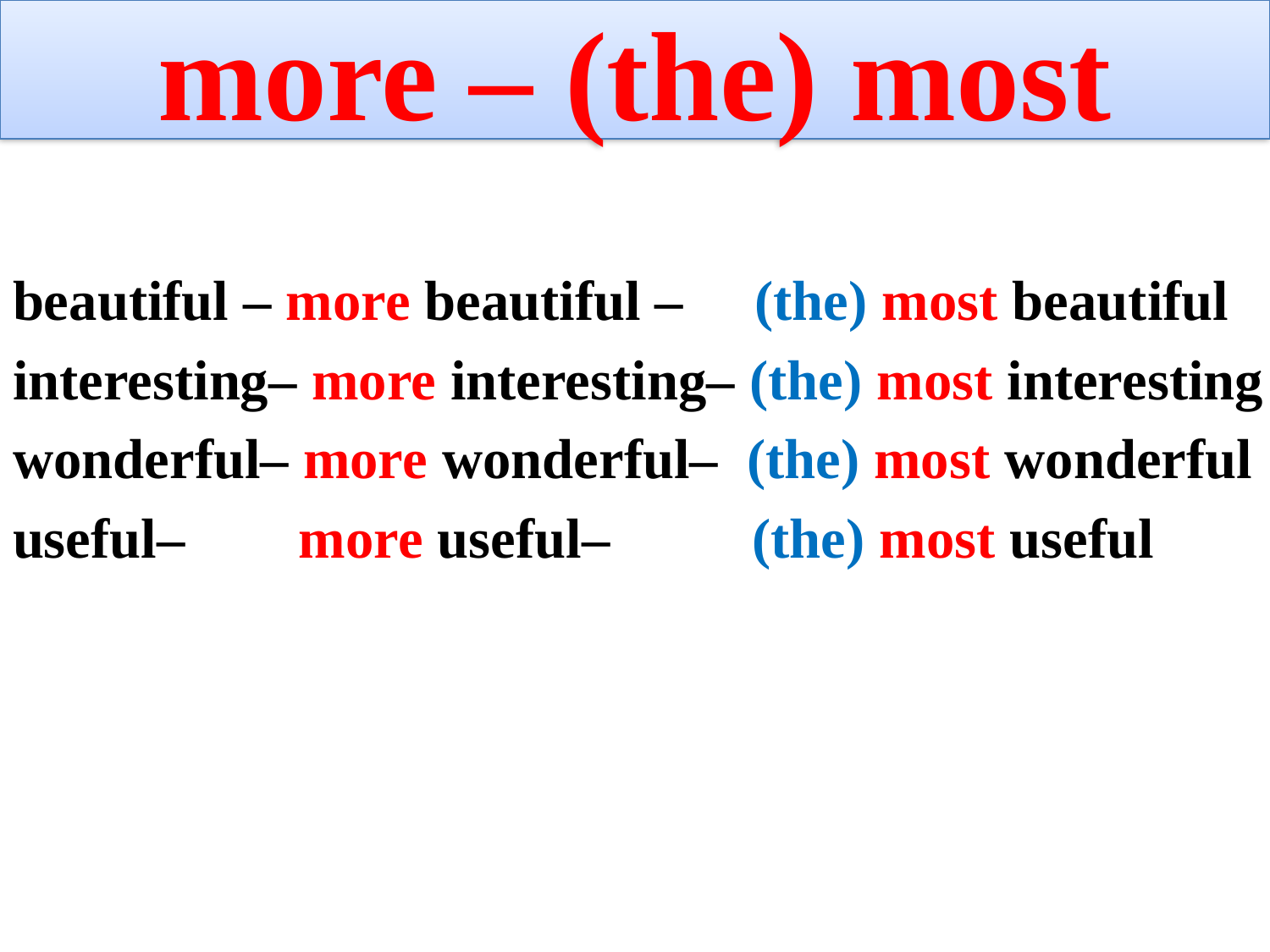

# more – (the) most
beautiful – more beautiful –     (the) most beautiful
interesting– more interesting– (the) most interesting
wonderful– more wonderful–  (the) most wonderful
useful–        more useful–          (the) most useful